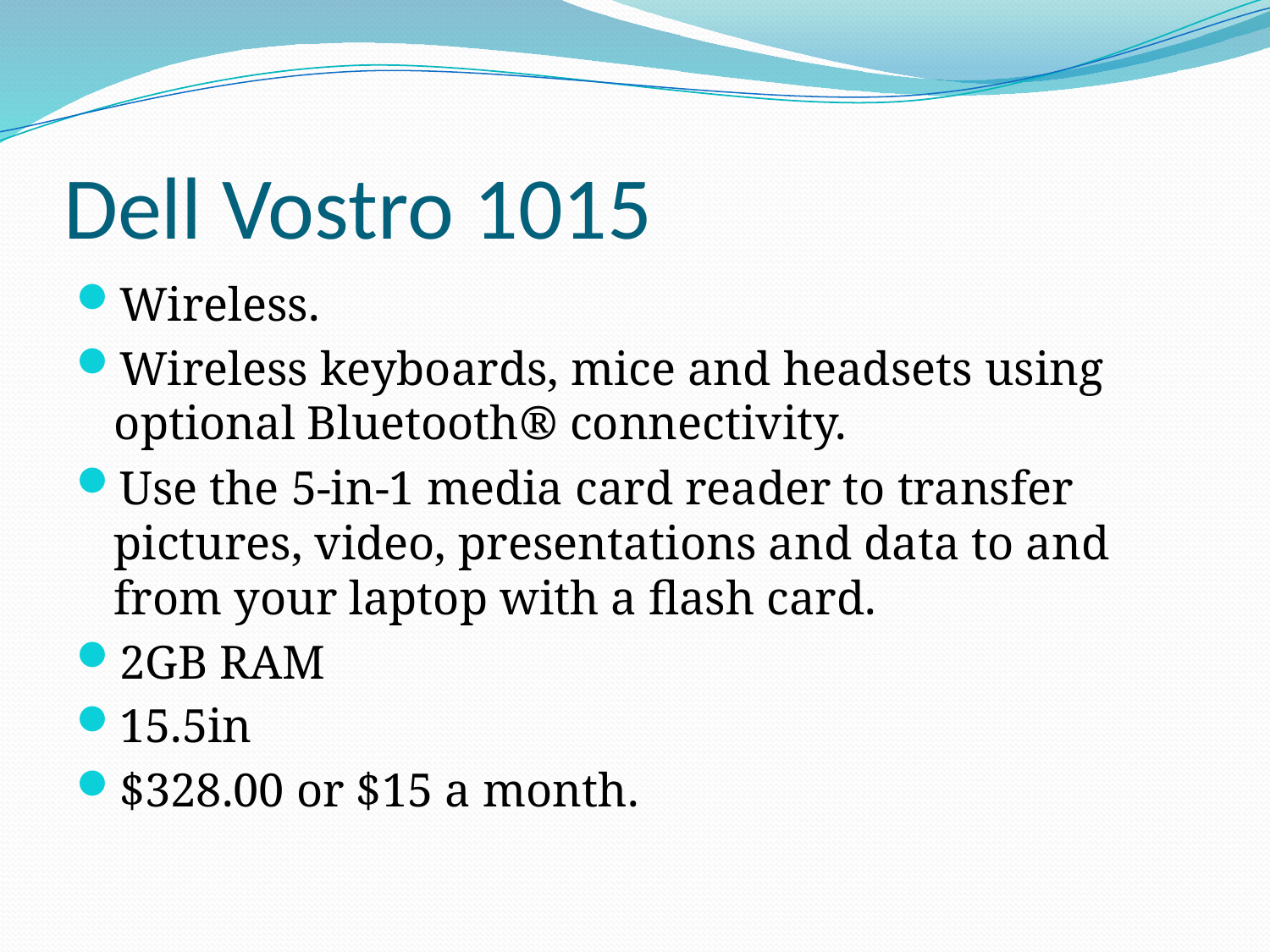

# Dell Vostro 1015
Wireless.
Wireless keyboards, mice and headsets using optional Bluetooth® connectivity.
Use the 5-in-1 media card reader to transfer pictures, video, presentations and data to and from your laptop with a flash card.
2GB RAM
15.5in
$328.00 or $15 a month.